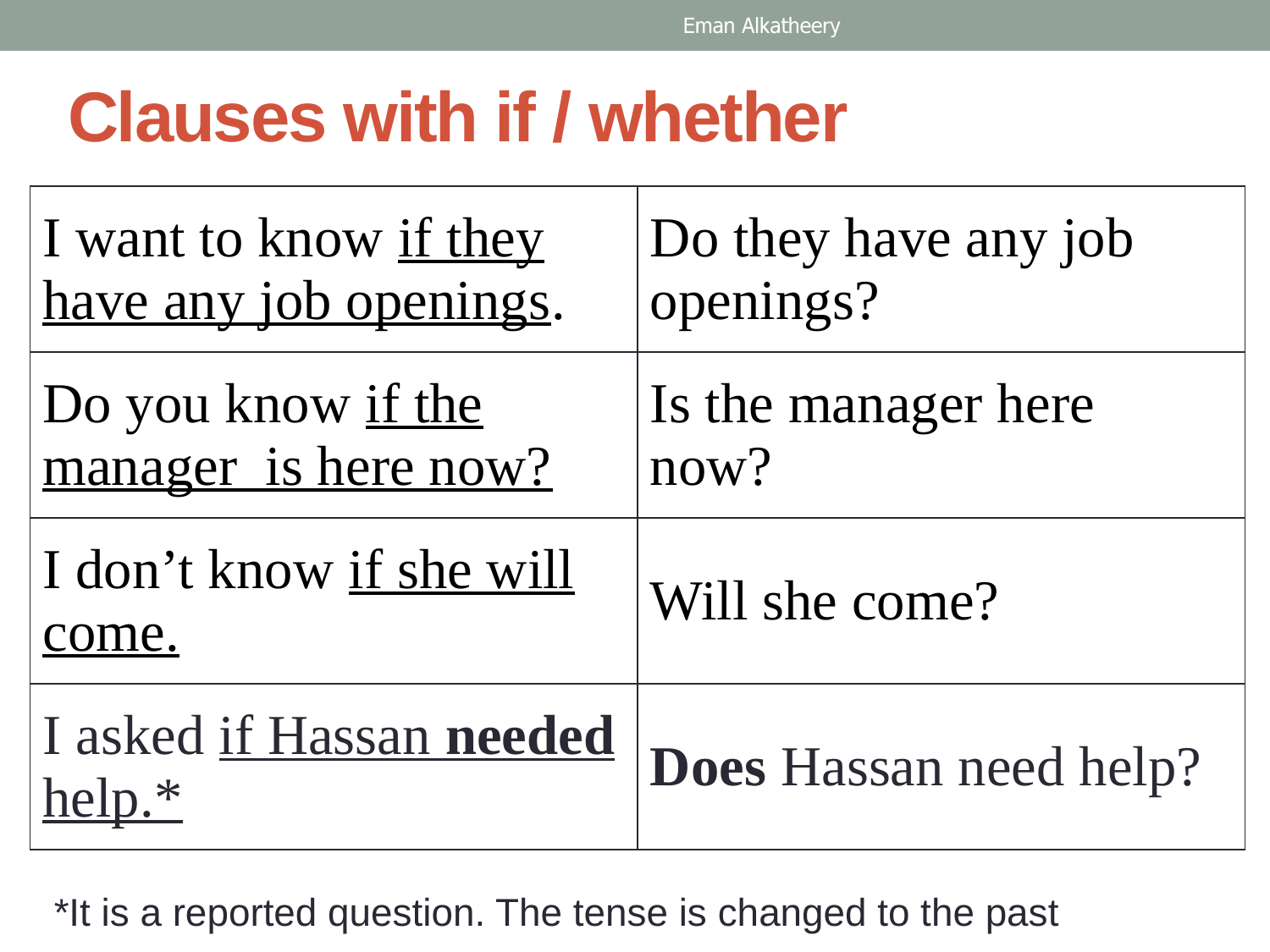

Eman Alkatheery
# Clauses with if / whether
| I want to know if they have any job openings. | Do they have any job openings? |
| --- | --- |
| Do you know if the manager is here now? | Is the manager here now? |
| I don’t know if she will come. | Will she come? |
| I asked if Hassan needed help.\* | Does Hassan need help? |
*It is a reported question. The tense is changed to the past